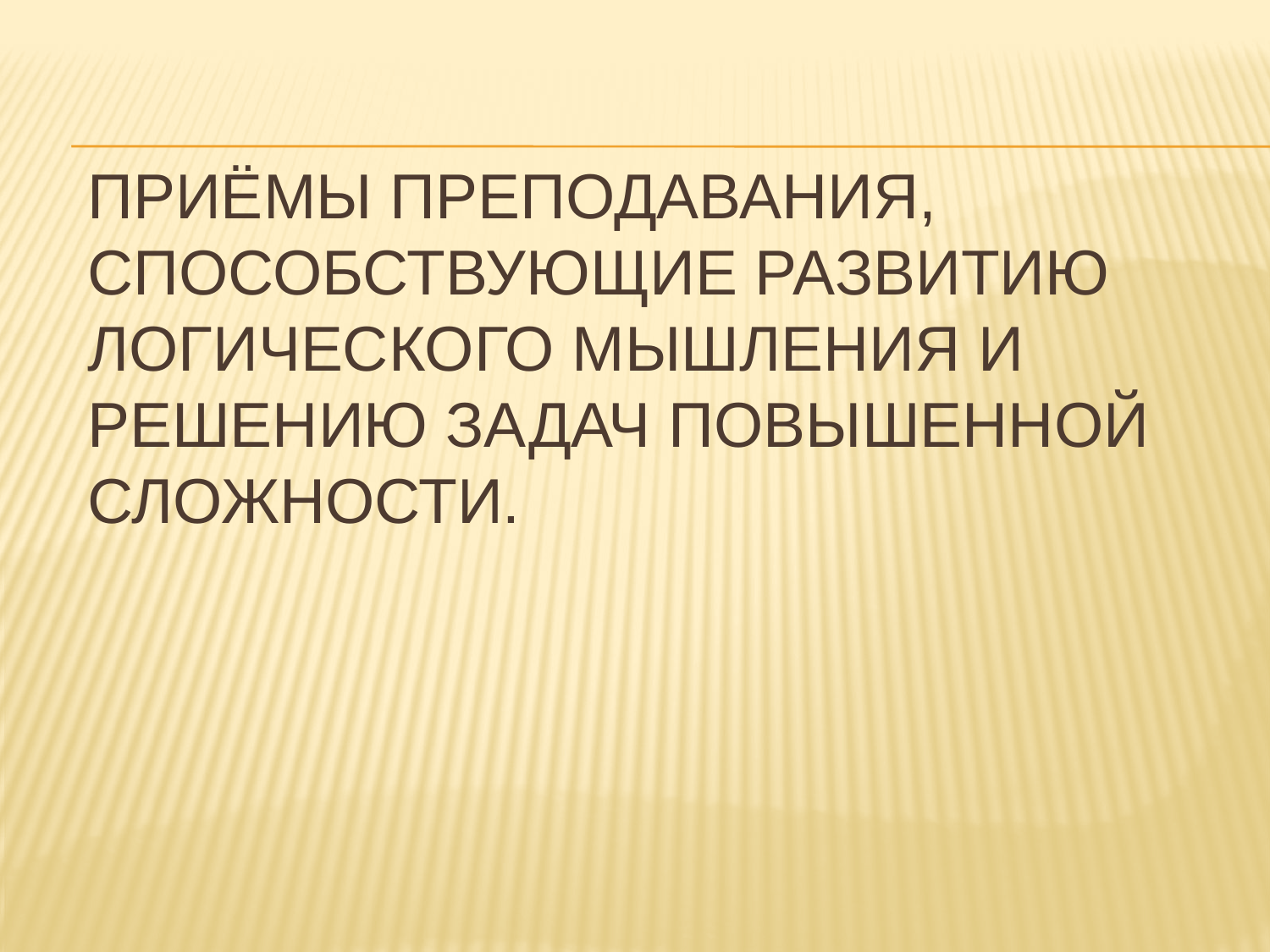

# Приёмы преподавания, способствующие развитию логического мышления и решению задач повышенной сложности.